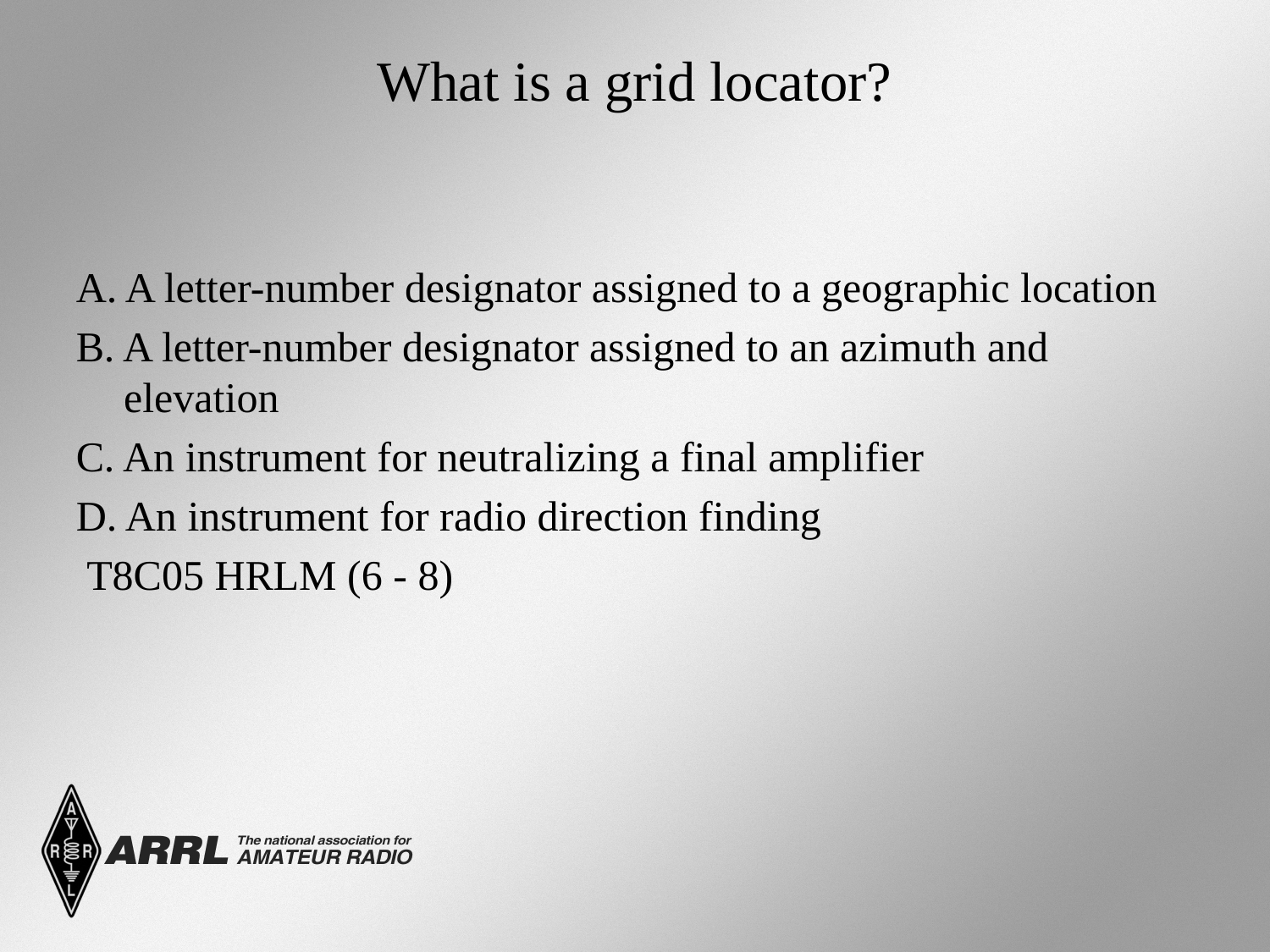

# What is a grid locator?
A. A letter-number designator assigned to a geographic location
B. A letter-number designator assigned to an azimuth and elevation
C. An instrument for neutralizing a final amplifier
D. An instrument for radio direction finding
 T8C05 HRLM (6 - 8)